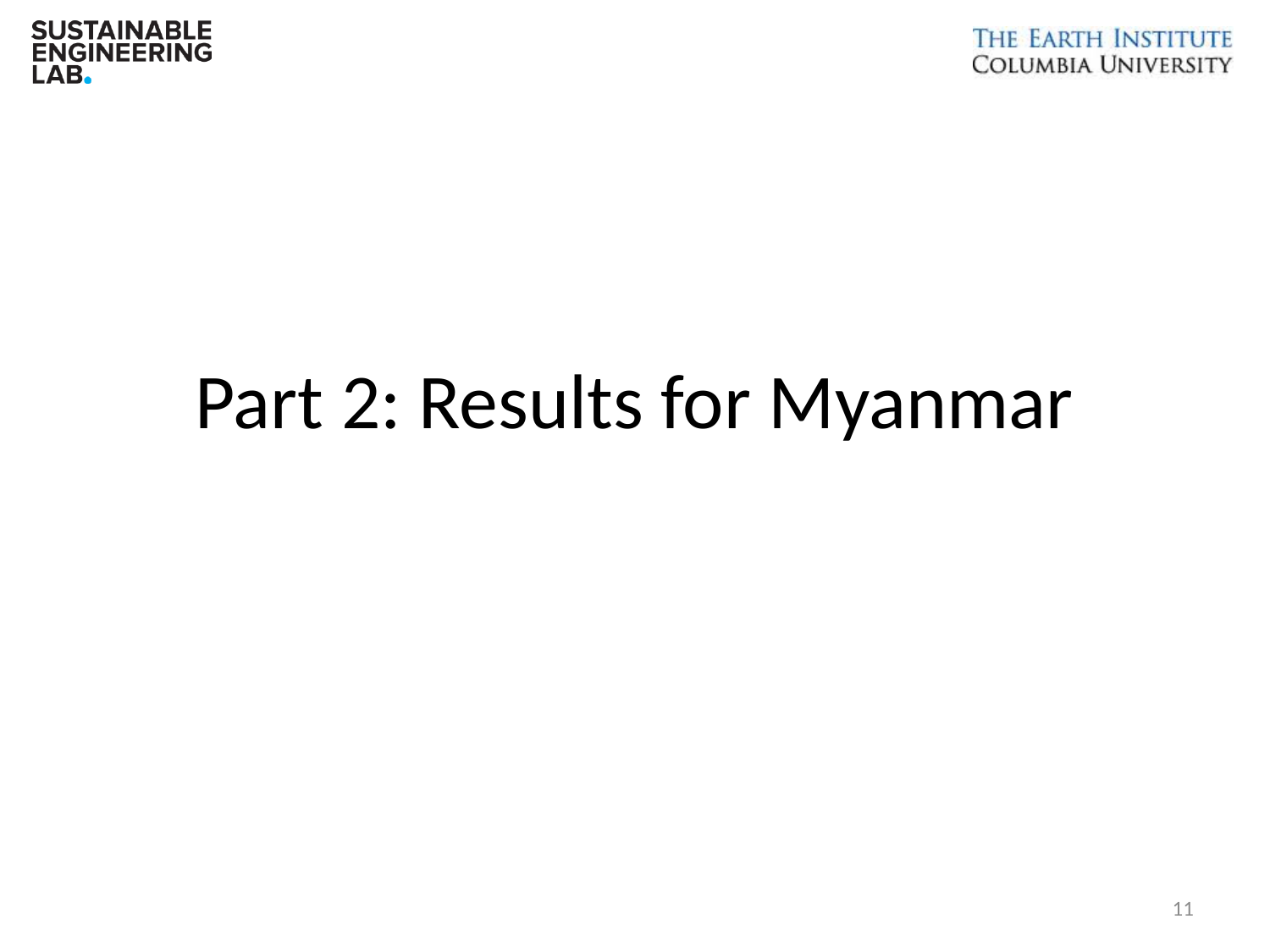

# Part 2: Results for Myanmar
11